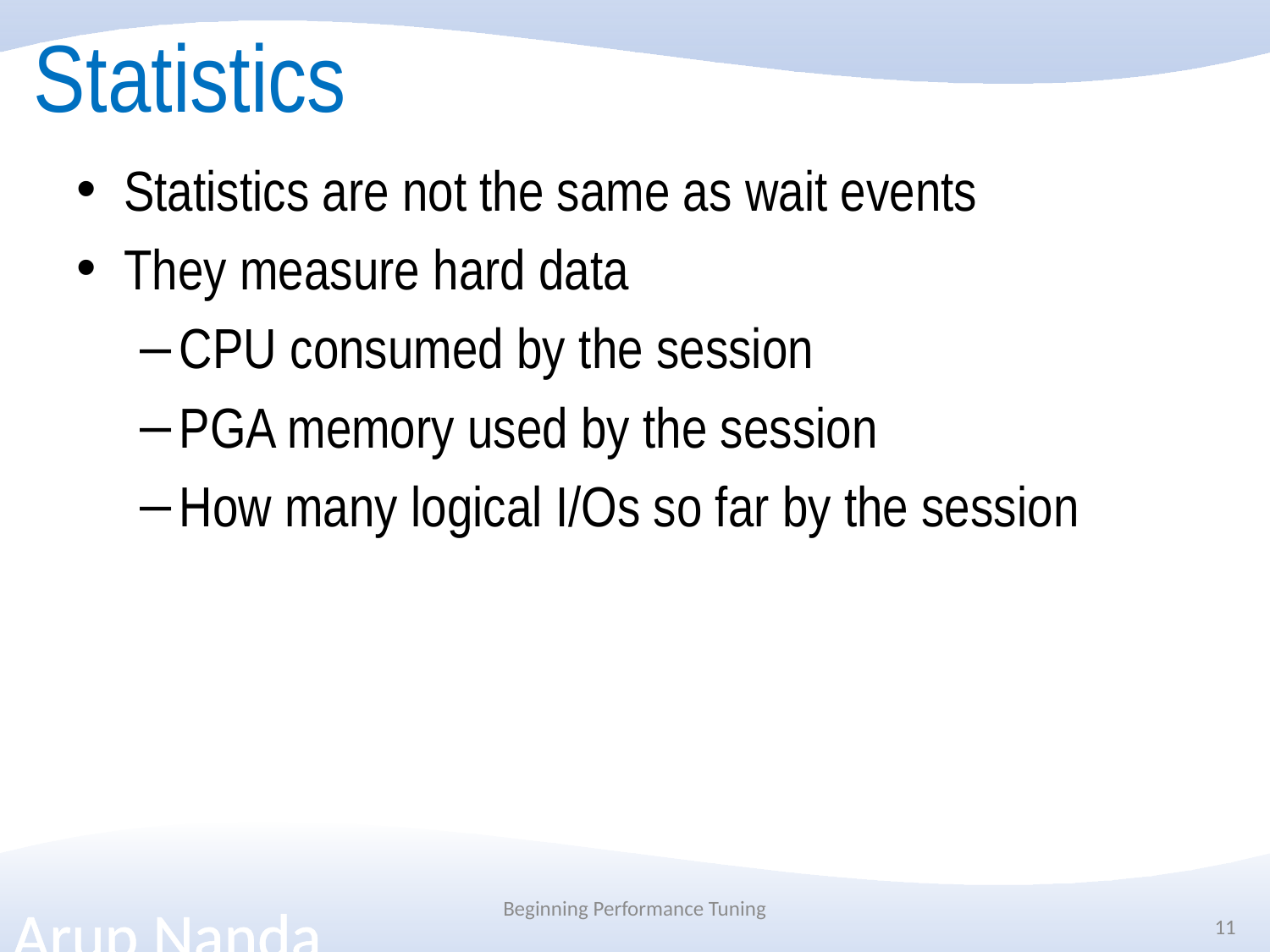

# Statistics
Statistics are not the same as wait events
They measure hard data
CPU consumed by the session
PGA memory used by the session
How many logical I/Os so far by the session

Beginning Performance Tuning
11